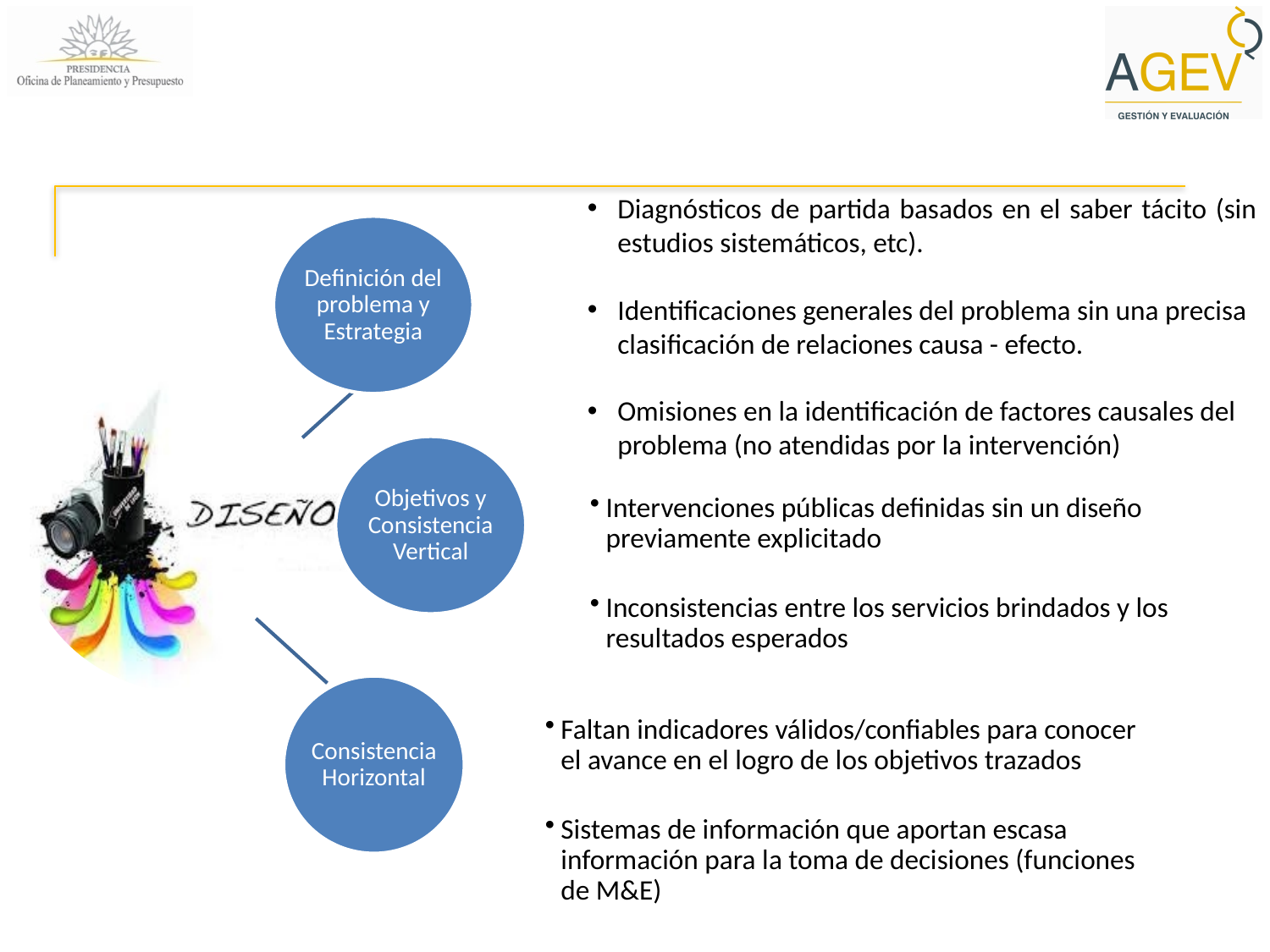

#
Diagnósticos de partida basados en el saber tácito (sin estudios sistemáticos, etc).

Identificaciones generales del problema sin una precisa clasificación de relaciones causa - efecto.

Omisiones en la identificación de factores causales del problema (no atendidas por la intervención)
Definición del problema y Estrategia

Objetivos y Consistencia Vertical

Intervenciones públicas definidas sin un diseño previamente explicitado

Inconsistencias entre los servicios brindados y los resultados esperados

Consistencia Horizontal
Faltan indicadores válidos/confiables para conocer el avance en el logro de los objetivos trazados

Sistemas de información que aportan escasa información para la toma de decisiones (funciones de M&E)